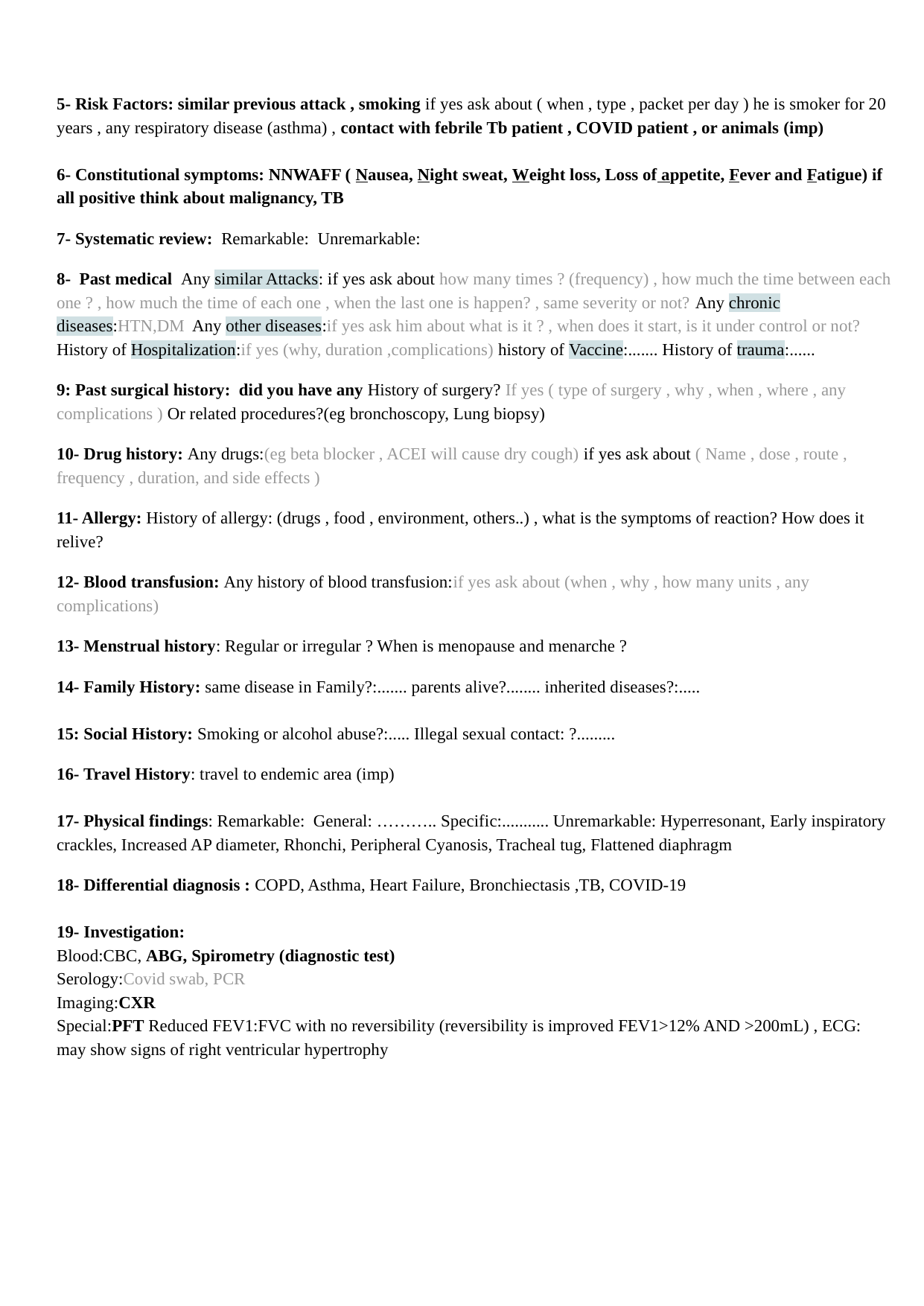

5- Risk Factors: similar previous attack , smoking if yes ask about ( when , type , packet per day ) he is smoker for 20 years , any respiratory disease (asthma) , contact with febrile Tb patient , COVID patient , or animals (imp)

6- Constitutional symptoms: NNWAFF ( Nausea, Night sweat, Weight loss, Loss of appetite, Fever and Fatigue) if all positive think about malignancy, TB

7- Systematic review:  Remarkable:  Unremarkable:

8-  Past medical  Any similar Attacks: if yes ask about how many times ? (frequency) , how much the time between each one ? , how much the time of each one , when the last one is happen? , same severity or not? Any chronic diseases:HTN,DM  Any other diseases:if yes ask him about what is it ? , when does it start, is it under control or not? History of Hospitalization:if yes (why, duration ,complications) history of Vaccine:....... History of trauma:......

9: Past surgical history:  did you have any History of surgery? If yes ( type of surgery , why , when , where , any complications ) Or related procedures?(eg bronchoscopy, Lung biopsy)

10- Drug history: Any drugs:(eg beta blocker , ACEI will cause dry cough) if yes ask about ( Name , dose , route , frequency , duration, and side effects )

11- Allergy: History of allergy: (drugs , food , environment, others..) , what is the symptoms of reaction? How does it relive?

12- Blood transfusion: Any history of blood transfusion:if yes ask about (when , why , how many units , any complications)

13- Menstrual history: Regular or irregular ? When is menopause and menarche ?

14- Family History: same disease in Family?:....... parents alive?........ inherited diseases?:.....

15: Social History: Smoking or alcohol abuse?:..... Illegal sexual contact: ?.........

16- Travel History: travel to endemic area (imp)

17- Physical findings: Remarkable:  General: ……….. Specific:........... Unremarkable: Hyperresonant, Early inspiratory crackles, Increased AP diameter, Rhonchi, Peripheral Cyanosis, Tracheal tug, Flattened diaphragm

18- Differential diagnosis : COPD, Asthma, Heart Failure, Bronchiectasis ,TB, COVID-19

19- Investigation:
Blood:CBC, ABG, Spirometry (diagnostic test)
Serology:Covid swab, PCR
Imaging:CXR
Special:PFT Reduced FEV1:FVC with no reversibility (reversibility is improved FEV1>12% AND >200mL) , ECG: may show signs of right ventricular hypertrophy